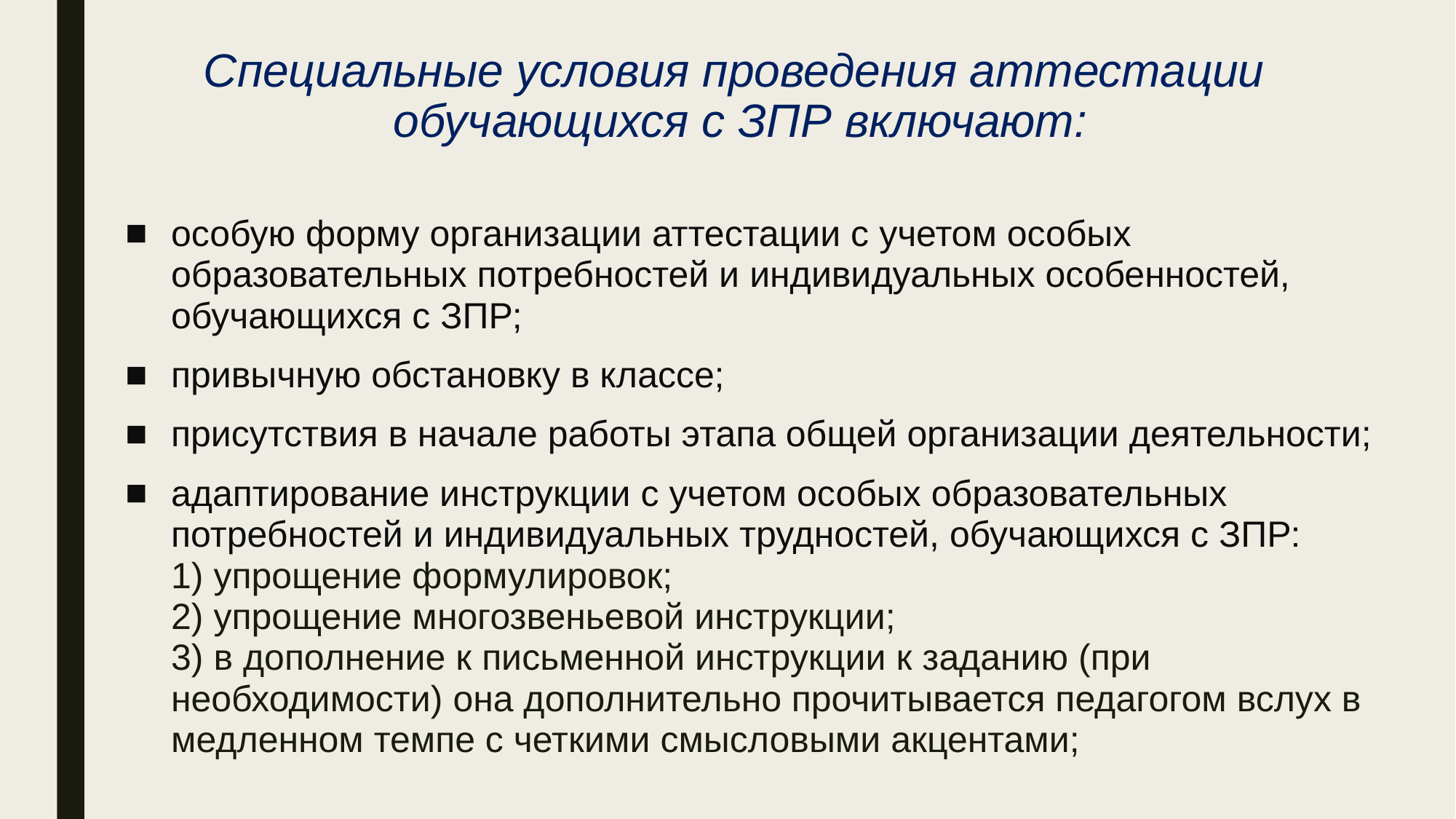

# Специальные условия проведения аттестации обучающихся с ЗПР включают:
особую форму организации аттестации с учетом особых образовательных потребностей и индивидуальных особенностей, обучающихся с ЗПР;
привычную обстановку в классе;
присутствия в начале работы этапа общей организации деятельности;
адаптирование инструкции с учетом особых образовательных потребностей и индивидуальных трудностей, обучающихся с ЗПР:
1) упрощение формулировок;
2) упрощение многозвеньевой инструкции;
3) в дополнение к письменной инструкции к заданию (при необходимости) она дополнительно прочитывается педагогом вслух в медленном темпе с четкими смысловыми акцентами;